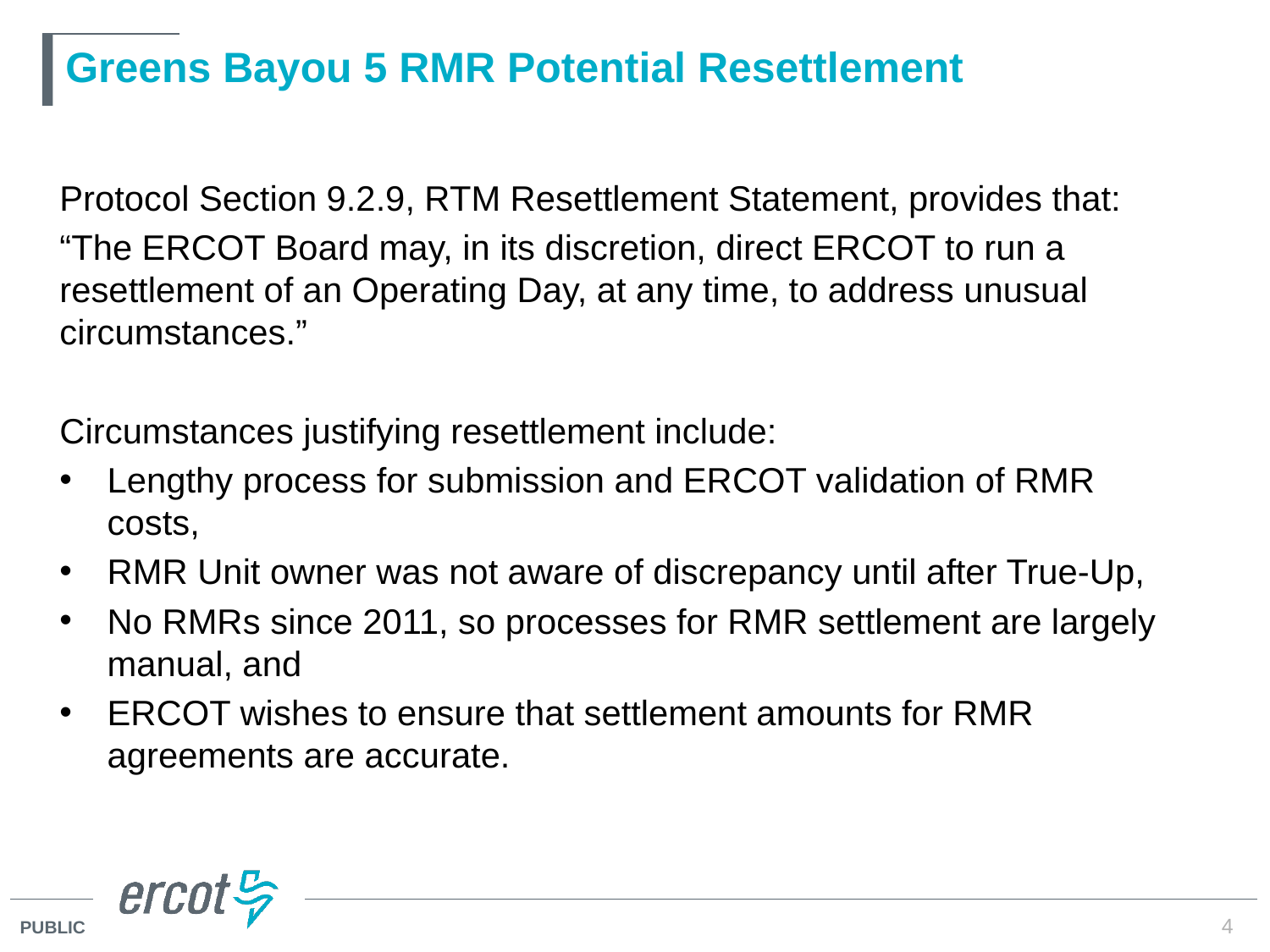

# Greens Bayou 5 RMR Potential Resettlement
Protocol Section 9.2.9, RTM Resettlement Statement, provides that:
“The ERCOT Board may, in its discretion, direct ERCOT to run a resettlement of an Operating Day, at any time, to address unusual circumstances.”

Circumstances justifying resettlement include:
Lengthy process for submission and ERCOT validation of RMR costs,
RMR Unit owner was not aware of discrepancy until after True-Up,
No RMRs since 2011, so processes for RMR settlement are largely manual, and
ERCOT wishes to ensure that settlement amounts for RMR agreements are accurate.

4